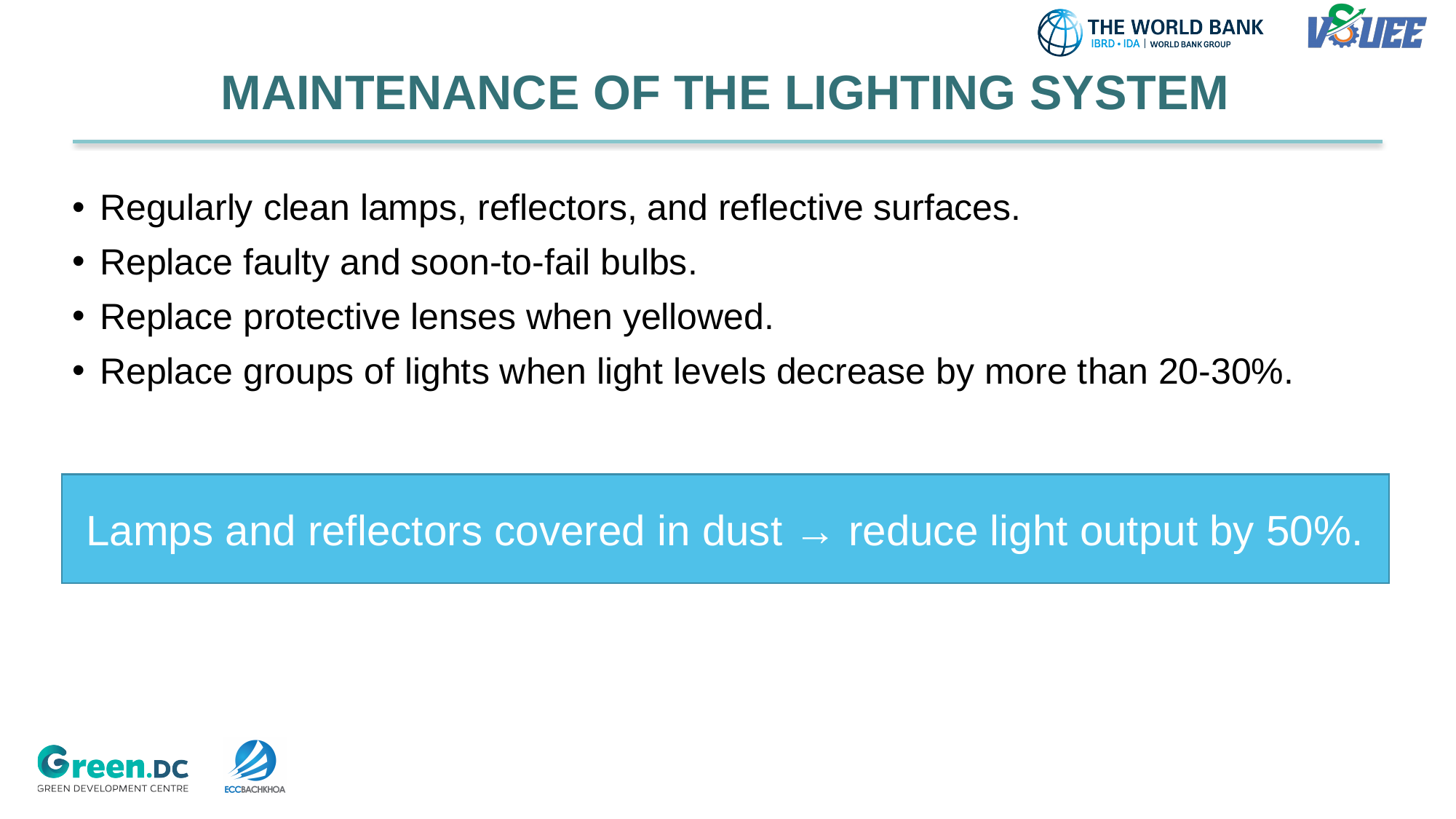

# MAINTENANCE OF THE LIGHTING SYSTEM
Regularly clean lamps, reflectors, and reflective surfaces.
Replace faulty and soon-to-fail bulbs.
Replace protective lenses when yellowed.
Replace groups of lights when light levels decrease by more than 20-30%.
Lamps and reflectors covered in dust → reduce light output by 50%.